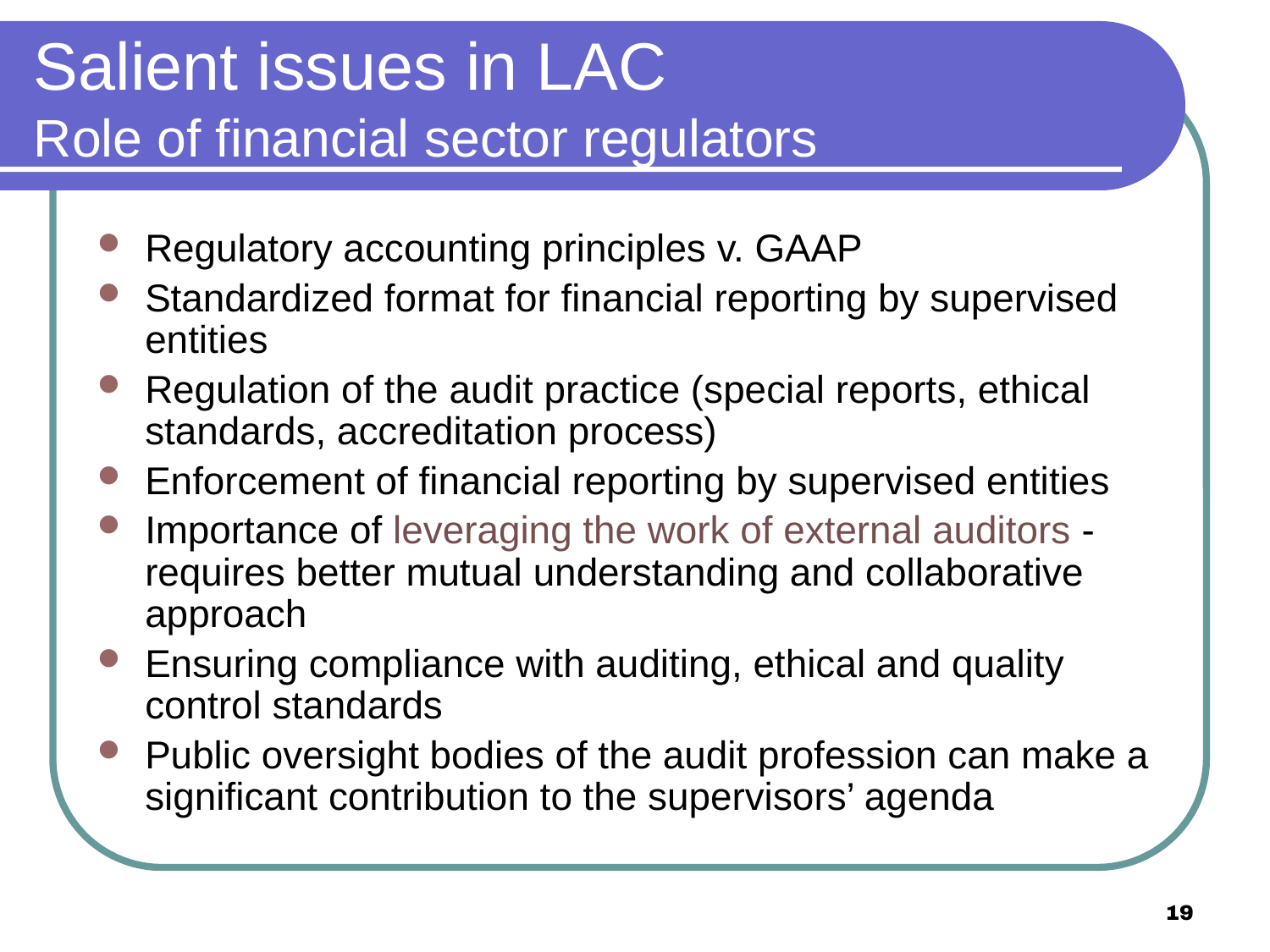

# Salient issues in LAC Role of financial sector regulators
Regulatory accounting principles v. GAAP
Standardized format for financial reporting by supervised entities
Regulation of the audit practice (special reports, ethical standards, accreditation process)
Enforcement of financial reporting by supervised entities
Importance of leveraging the work of external auditors - requires better mutual understanding and collaborative approach
Ensuring compliance with auditing, ethical and quality control standards
Public oversight bodies of the audit profession can make a significant contribution to the supervisors’ agenda
19